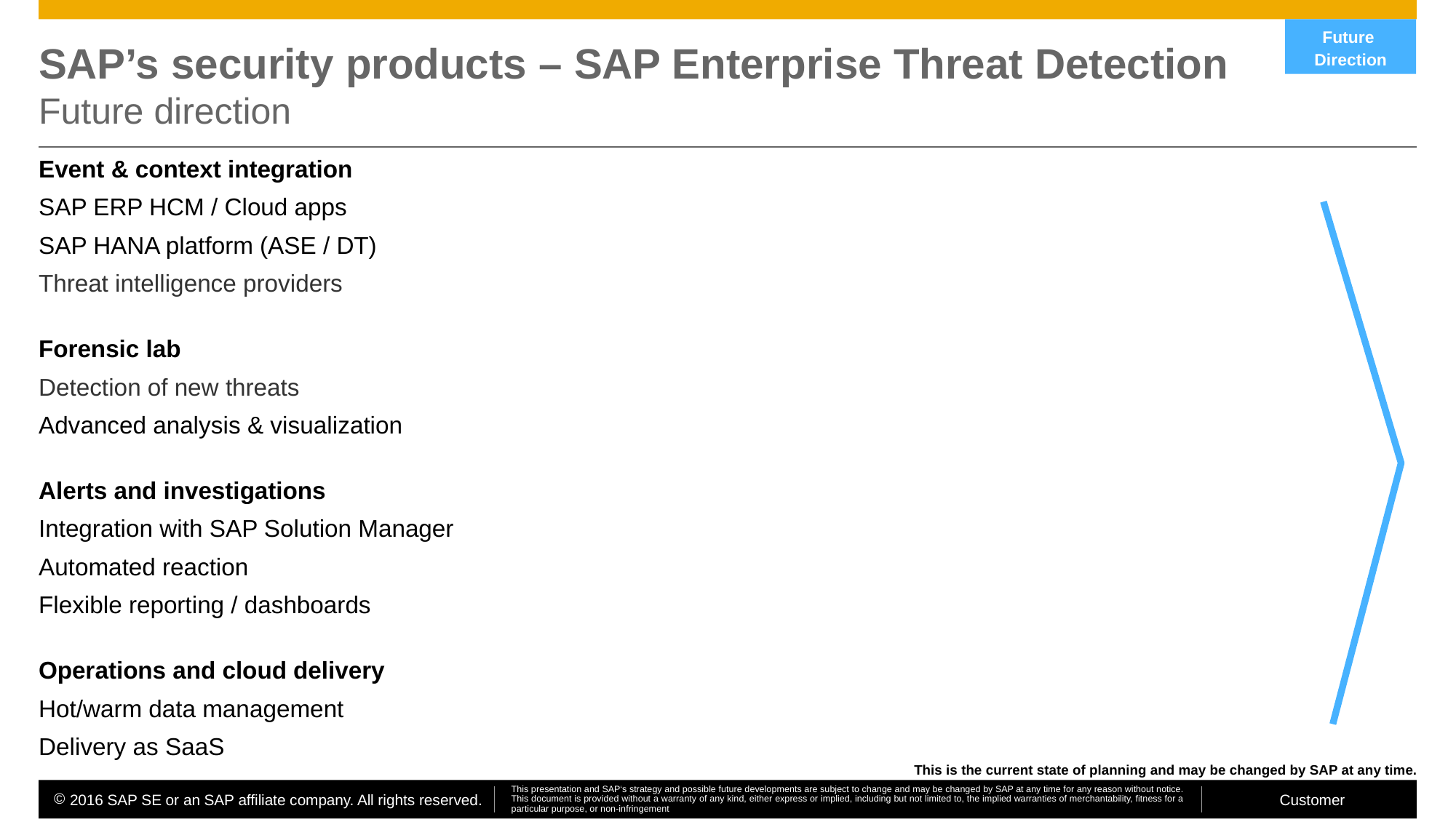

Future
Direction
# SAP’s security products – SAP Enterprise Threat Detection Future direction
Event & context integration
SAP ERP HCM / Cloud apps
SAP HANA platform (ASE / DT)
Threat intelligence providers
Forensic lab
Detection of new threats
Advanced analysis & visualization
Alerts and investigations
Integration with SAP Solution Manager
Automated reaction
Flexible reporting / dashboards
Operations and cloud delivery
Hot/warm data management
Delivery as SaaS
This is the current state of planning and may be changed by SAP at any time.